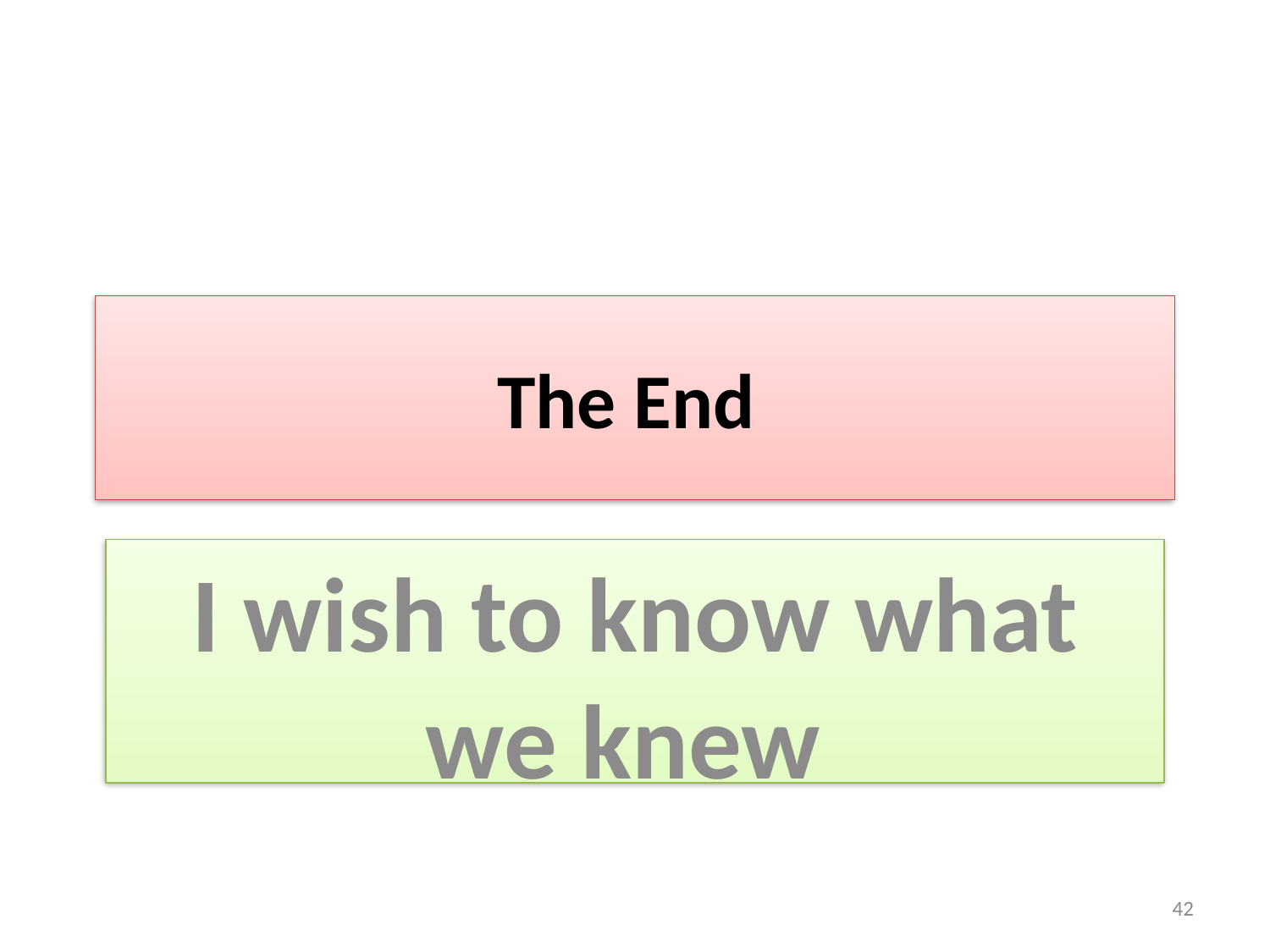

# The End
I wish to know what we knew
42